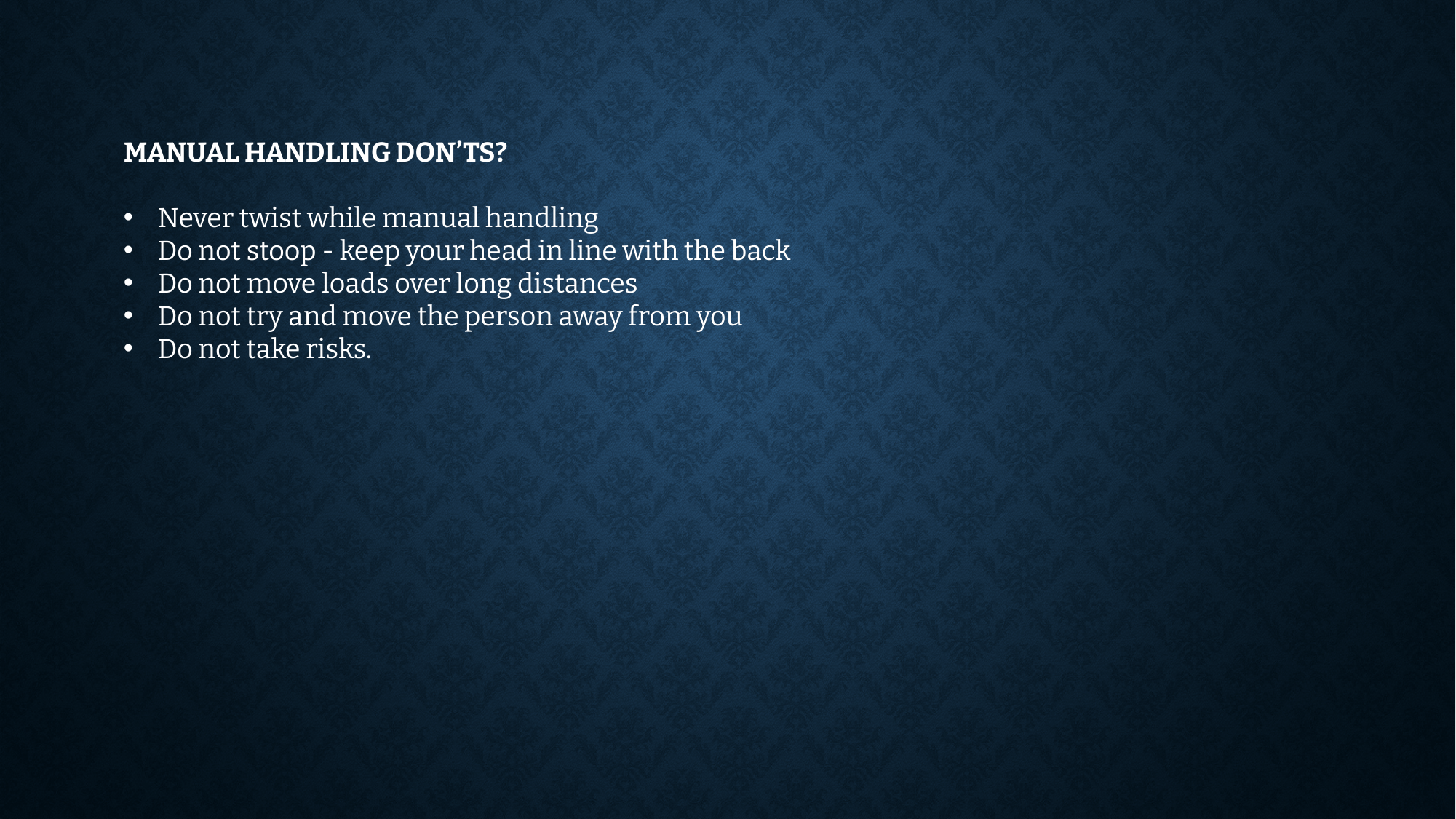

MANUAL HANDLING DON’TS?

Never twist while manual handling
Do not stoop - keep your head in line with the back
Do not move loads over long distances
Do not try and move the person away from you
Do not take risks.